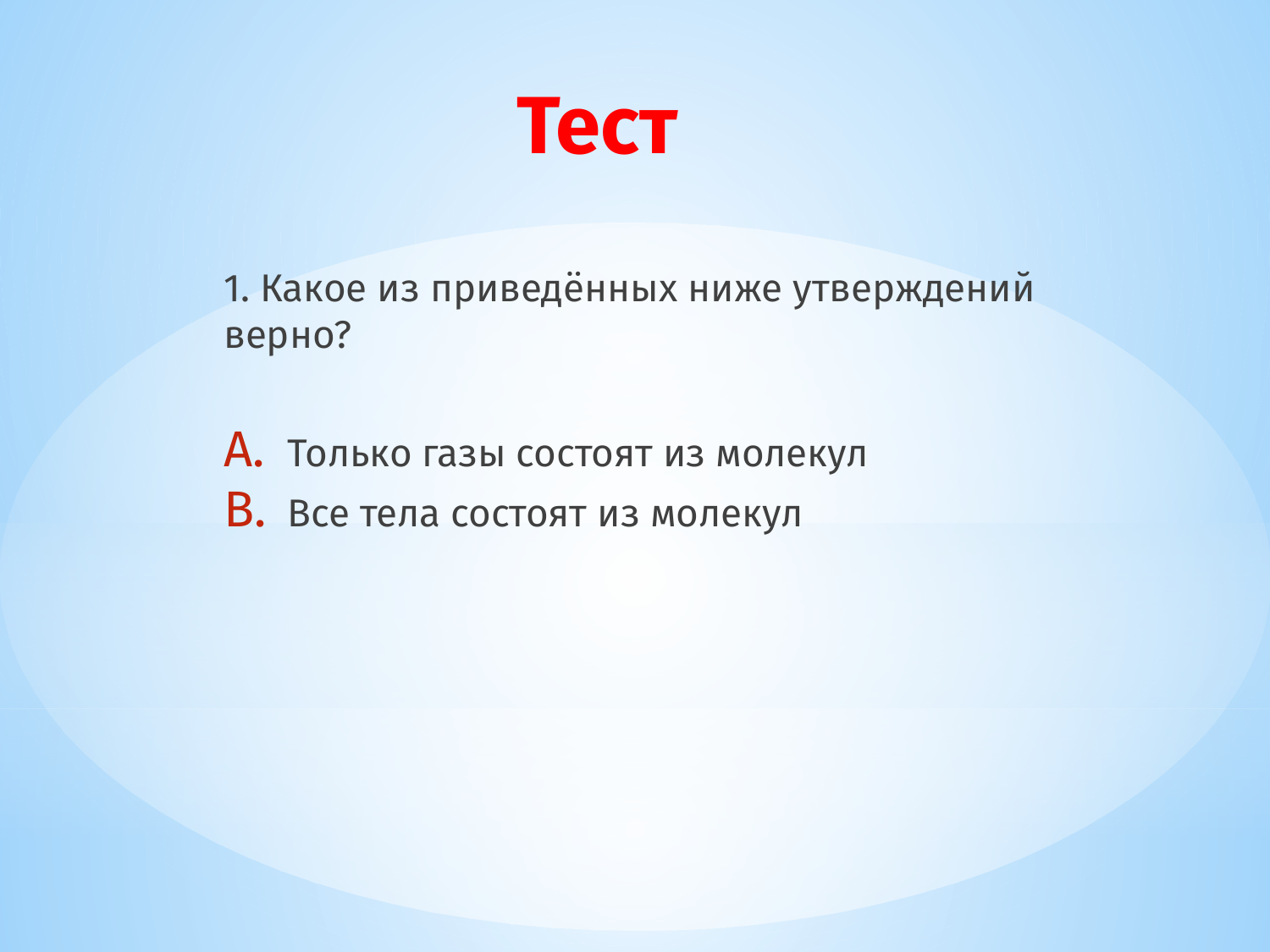

# Тест
1. Какое из приведённых ниже утверждений верно?

Только газы состоят из молекул
Все тела состоят из молекул